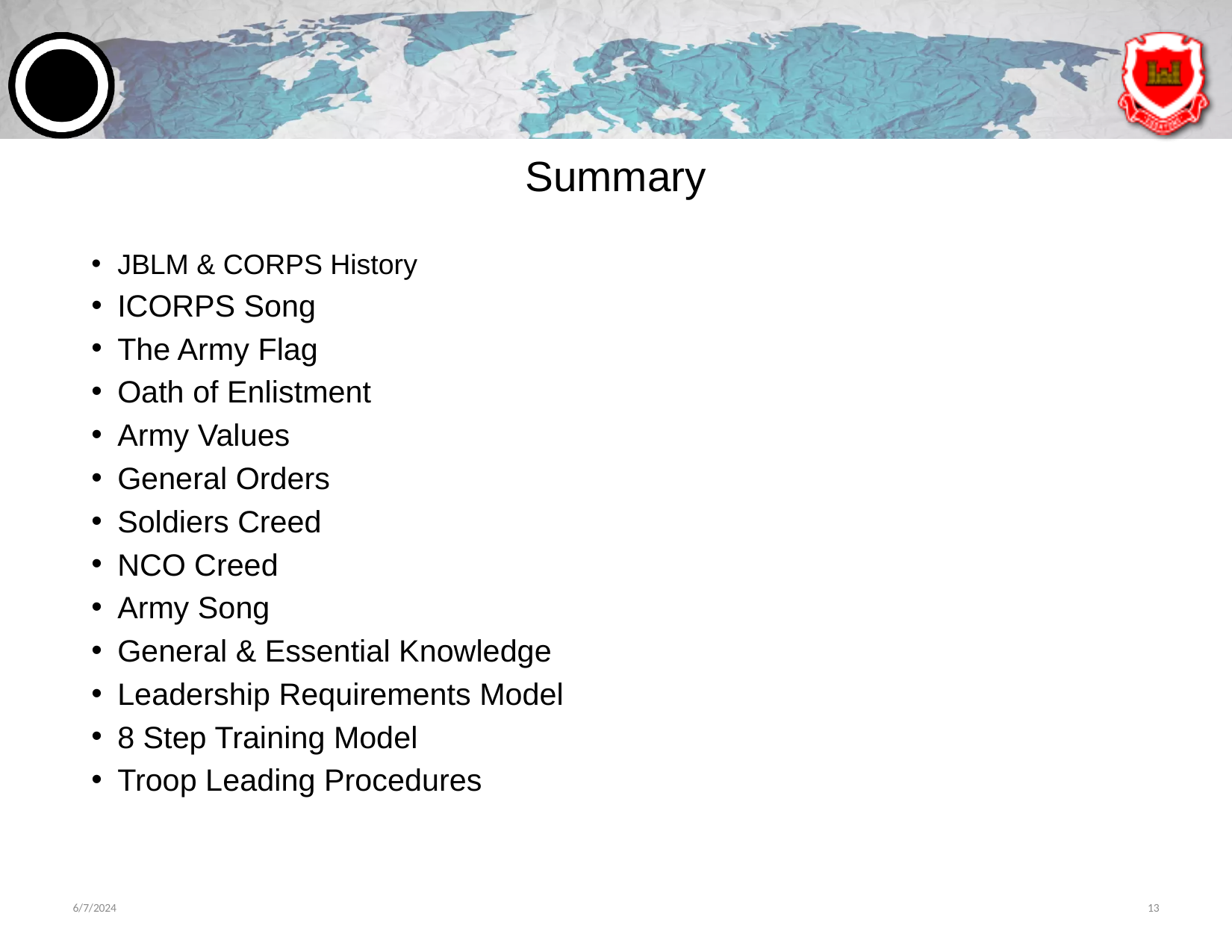

# Summary
JBLM & CORPS History
ICORPS Song​​
The Army Flag
Oath of Enlistment​​
Army Values
General Orders
Soldiers Creed
NCO Creed
Army Song
General & Essential Knowledge
Leadership Requirements Model
8 Step Training Model
Troop Leading Procedures
6/7/2024
13